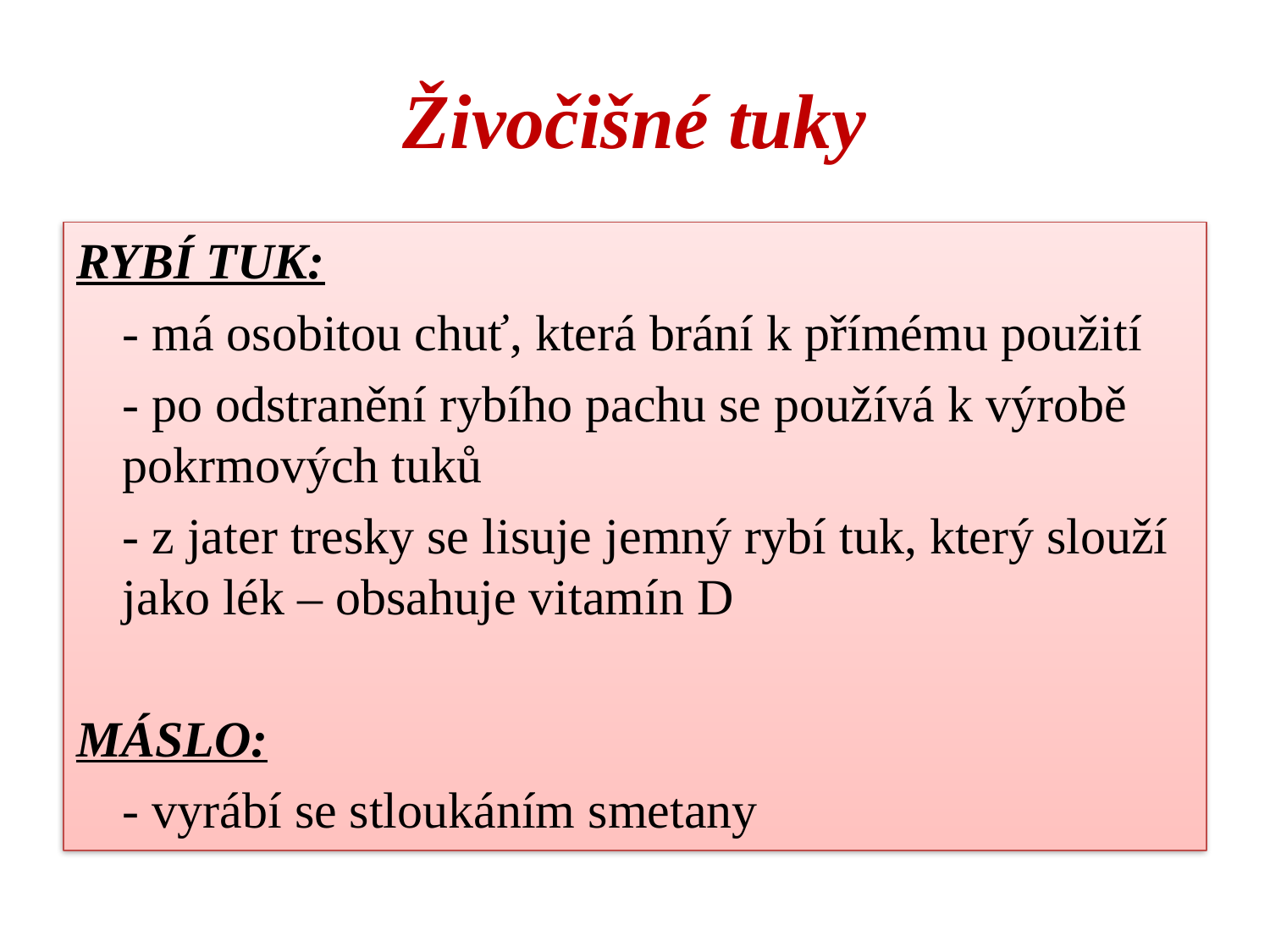

# Živočišné tuky
RYBÍ TUK:
	- má osobitou chuť, která brání k přímému použití
	- po odstranění rybího pachu se používá k výrobě pokrmových tuků
	- z jater tresky se lisuje jemný rybí tuk, který slouží jako lék – obsahuje vitamín D

MÁSLO:
	- vyrábí se stloukáním smetany